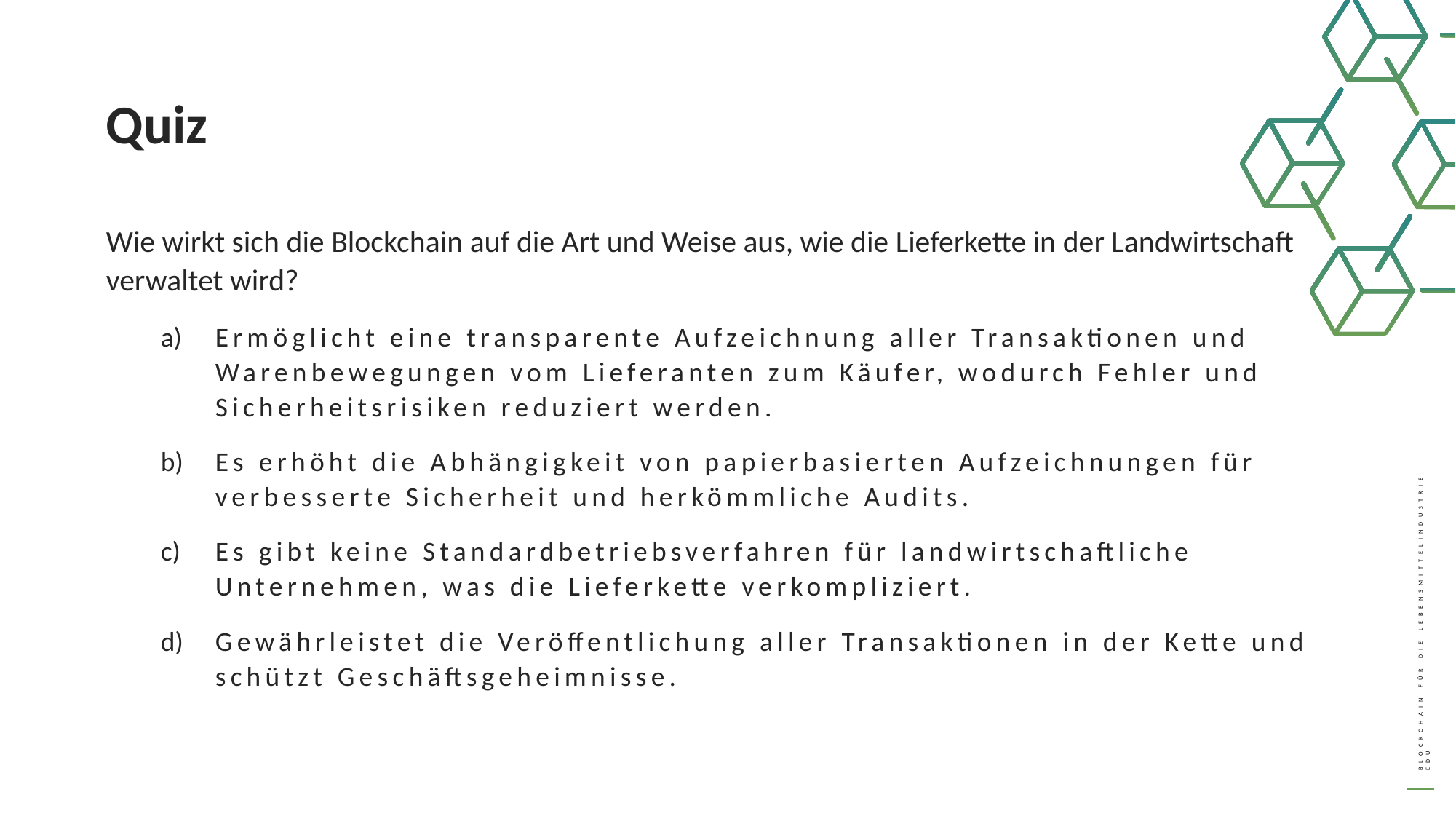

Quiz
Wie wirkt sich die Blockchain auf die Art und Weise aus, wie die Lieferkette in der Landwirtschaft verwaltet wird?
Ermöglicht eine transparente Aufzeichnung aller Transaktionen und Warenbewegungen vom Lieferanten zum Käufer, wodurch Fehler und Sicherheitsrisiken reduziert werden.
Es erhöht die Abhängigkeit von papierbasierten Aufzeichnungen für verbesserte Sicherheit und herkömmliche Audits.
Es gibt keine Standardbetriebsverfahren für landwirtschaftliche Unternehmen, was die Lieferkette verkompliziert.
Gewährleistet die Veröffentlichung aller Transaktionen in der Kette und schützt Geschäftsgeheimnisse.